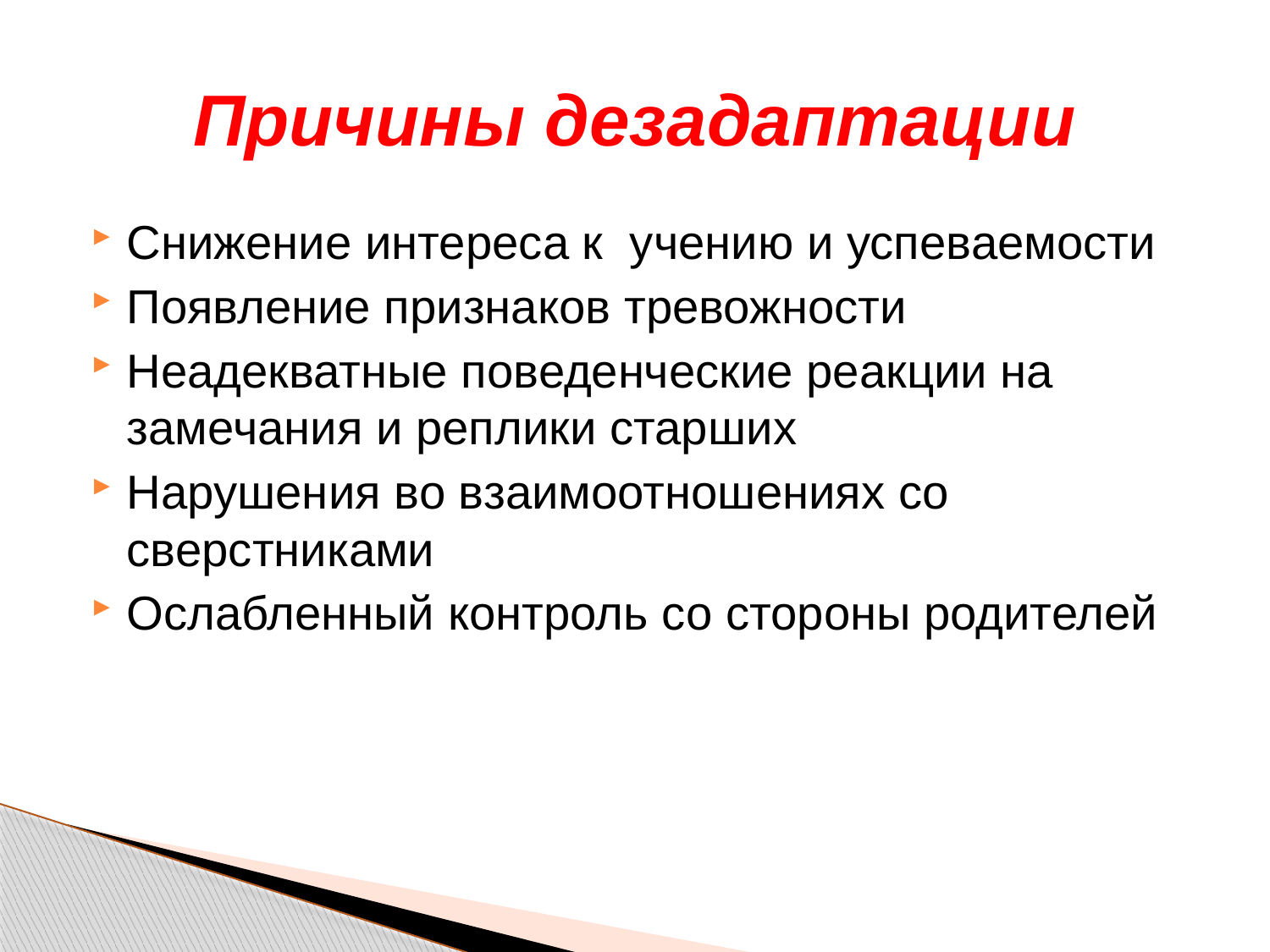

# Причины дезадаптации
Снижение интереса к  учению и успеваемости
Появление признаков тревожности
Неадекватные поведенческие реакции на замечания и реплики старших
Нарушения во взаимоотношениях со сверстниками
Ослабленный контроль со стороны родителей